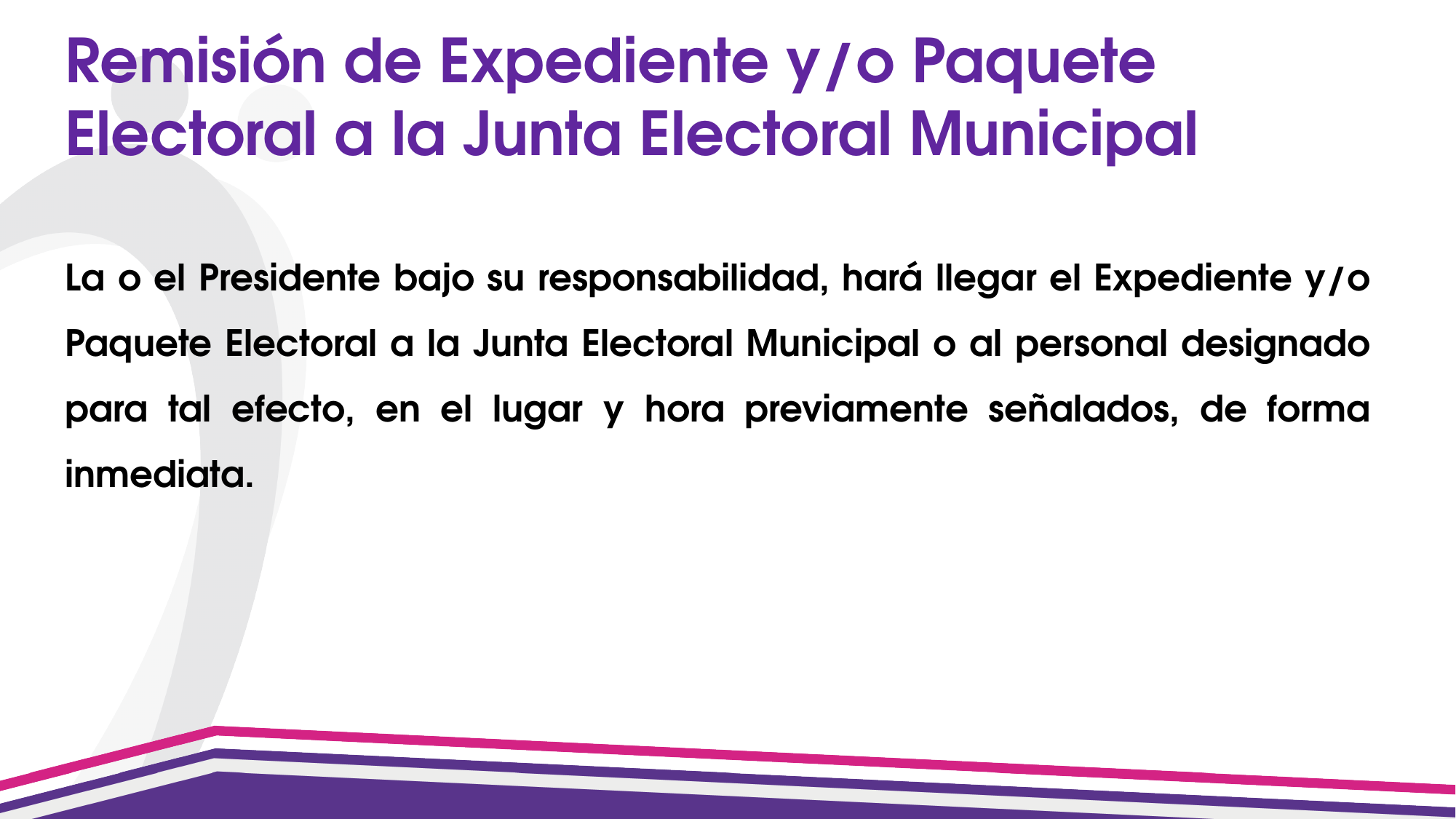

Remisión de Expediente y/o Paquete Electoral a la Junta Electoral Municipal
La o el Presidente bajo su responsabilidad, hará llegar el Expediente y/o Paquete Electoral a la Junta Electoral Municipal o al personal designado para tal efecto, en el lugar y hora previamente señalados, de forma inmediata.